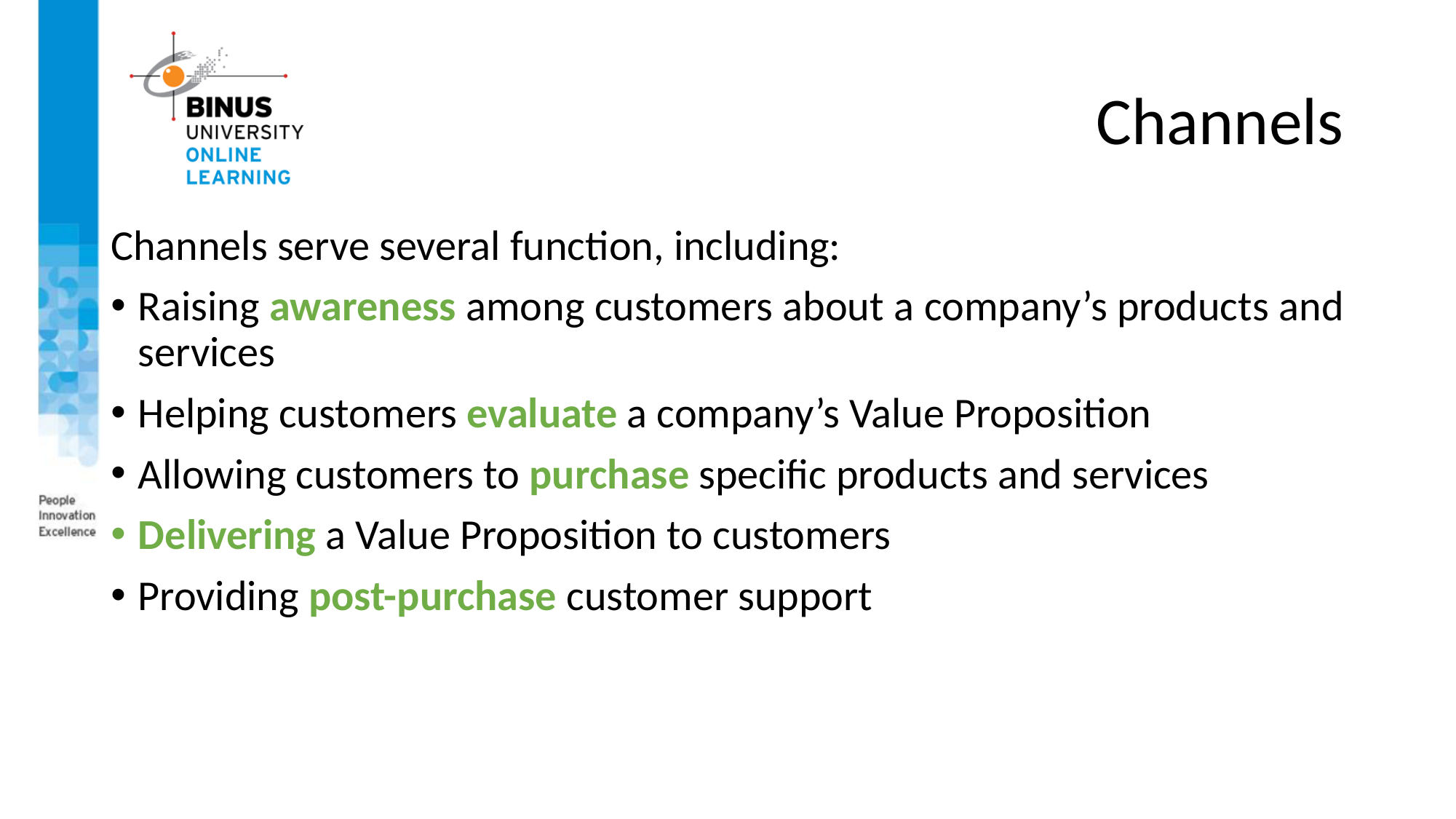

# Channels
Channels serve several function, including:
Raising awareness among customers about a company’s products and services
Helping customers evaluate a company’s Value Proposition
Allowing customers to purchase specific products and services
Delivering a Value Proposition to customers
Providing post-purchase customer support